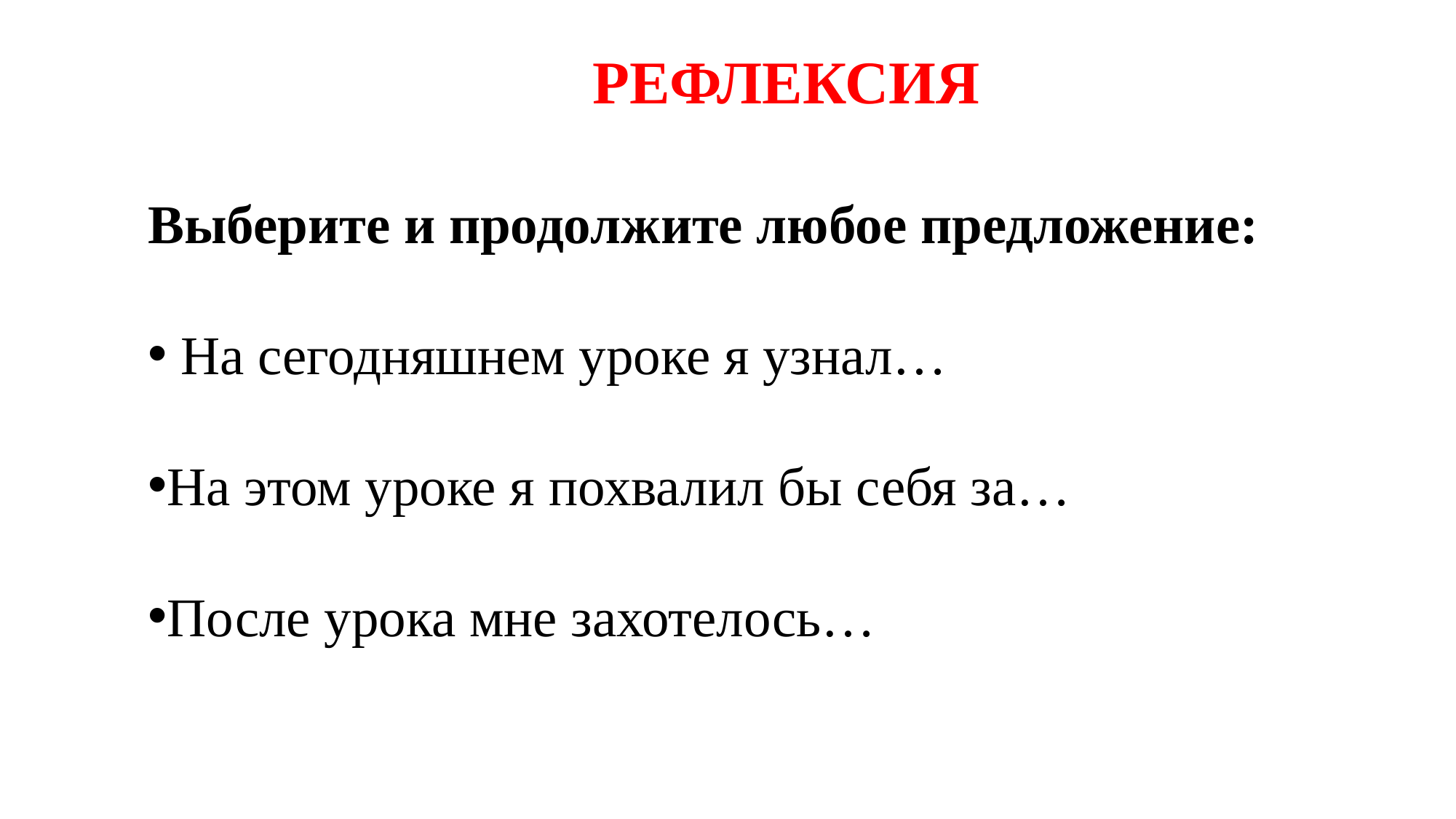

РЕФЛЕКСИЯ

Выберите и продолжите любое предложение:

 На сегодняшнем уроке я узнал…

На этом уроке я похвалил бы себя за…

После урока мне захотелось…